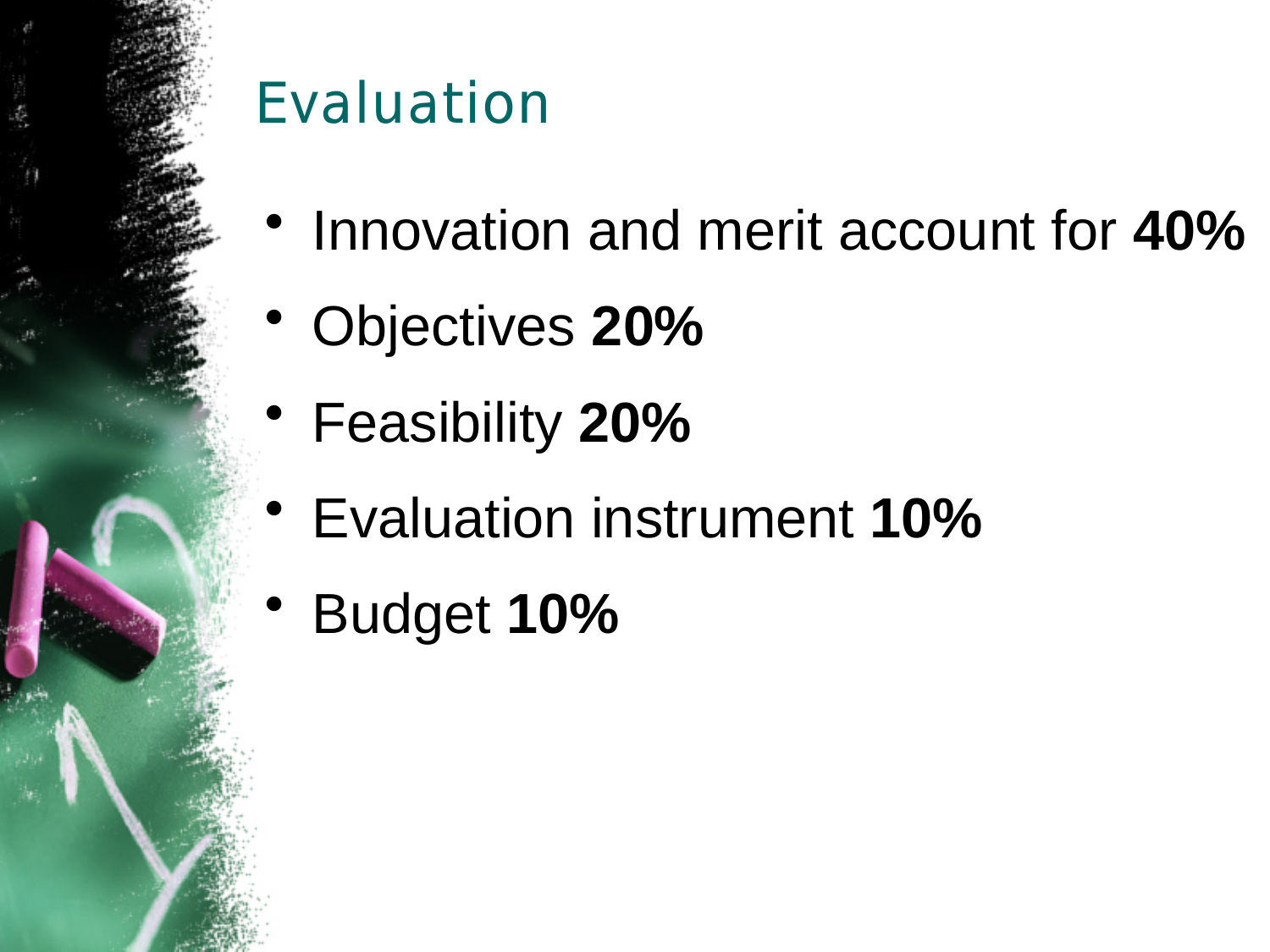

# Evaluation
Innovation and merit account for 40%
Objectives 20%
Feasibility 20%
Evaluation instrument 10%
Budget 10%